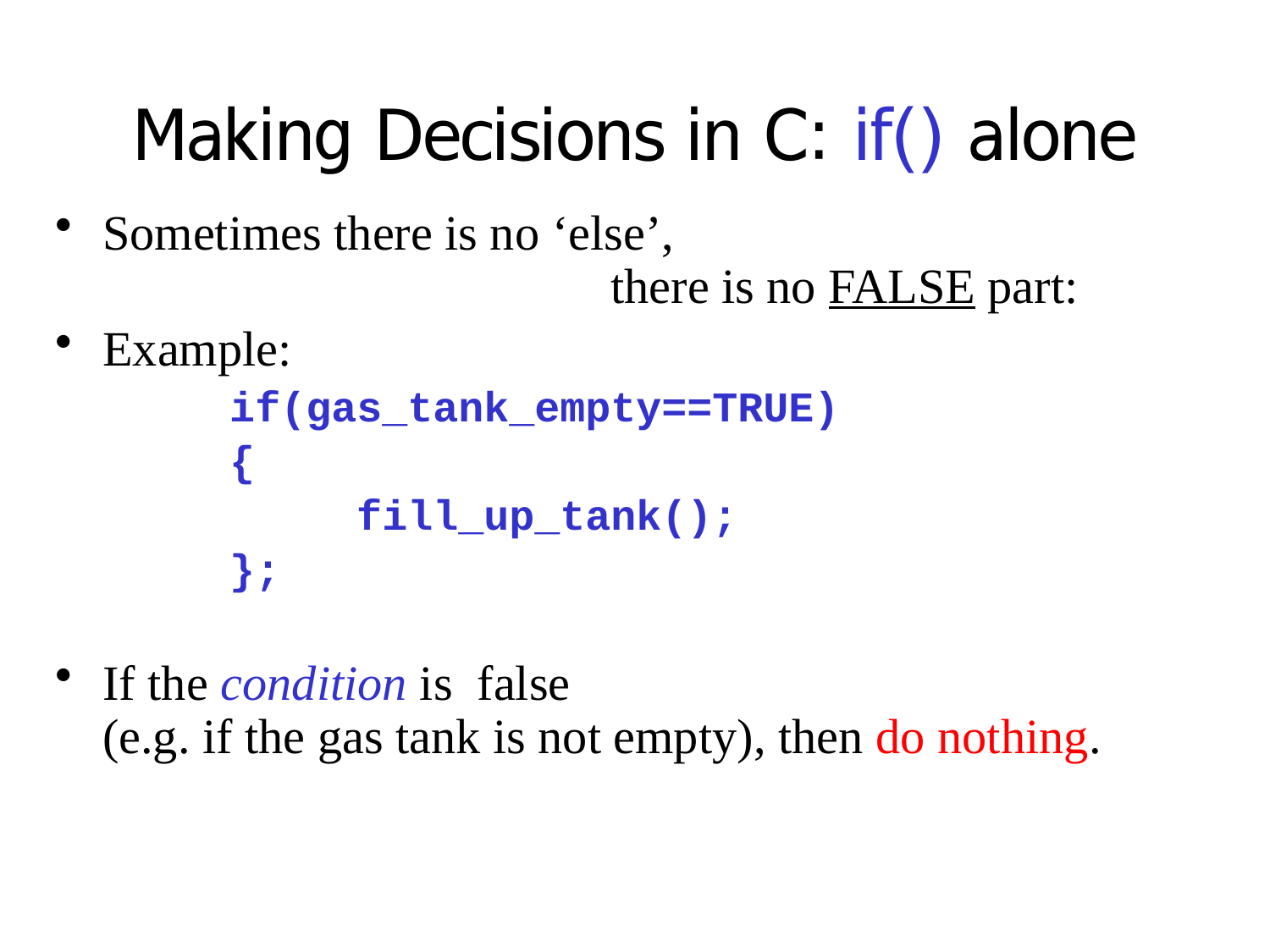

# Making Decisions in C: if() alone
Sometimes there is no ‘else’,
				there is no FALSE part:
Example:
		if(gas_tank_empty==TRUE)
		{
			fill_up_tank();
		};

If the condition is  false
(e.g. if the gas tank is not empty), then do nothing.